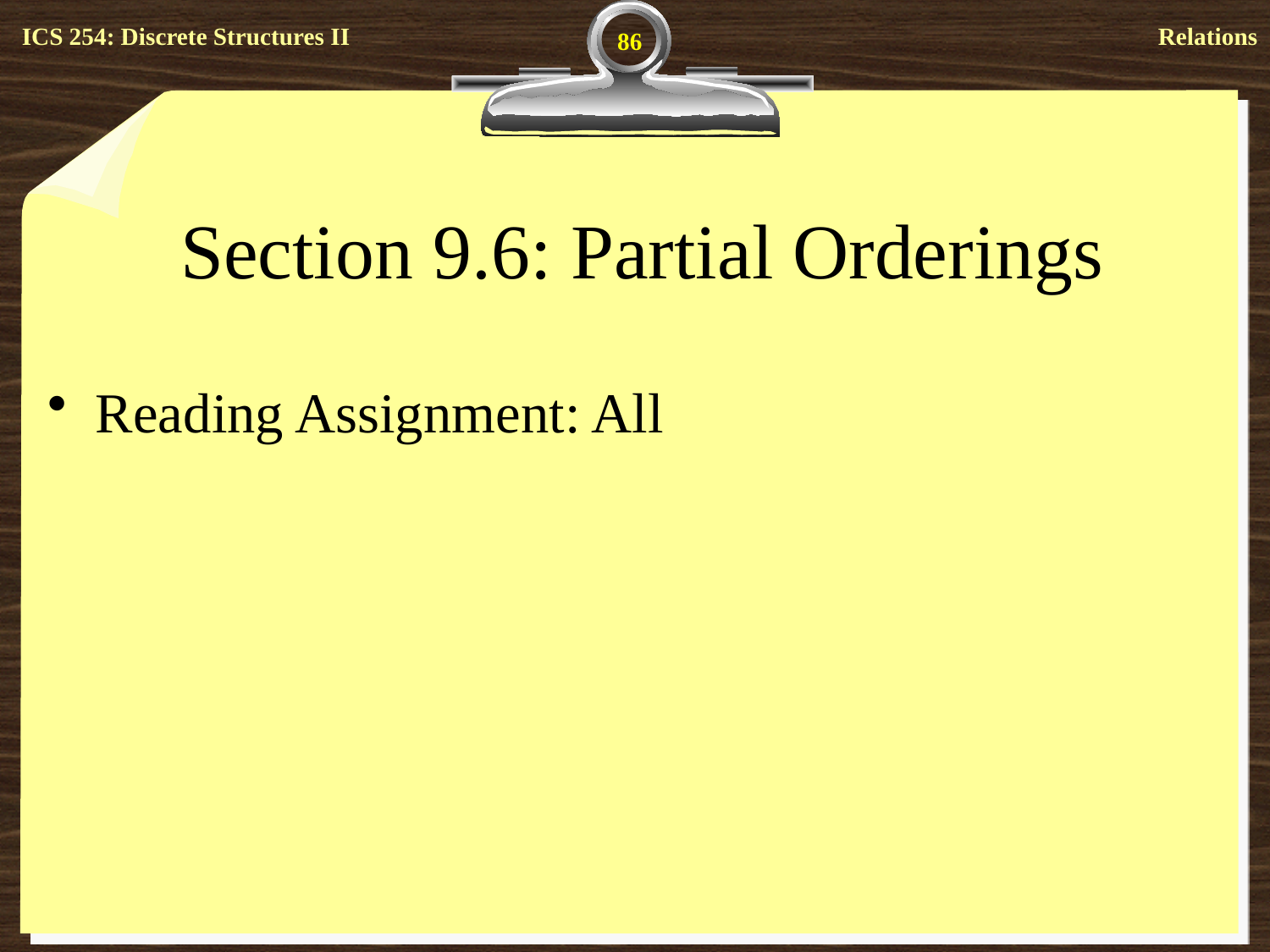

86
# Section 9.6: Partial Orderings
Reading Assignment: All